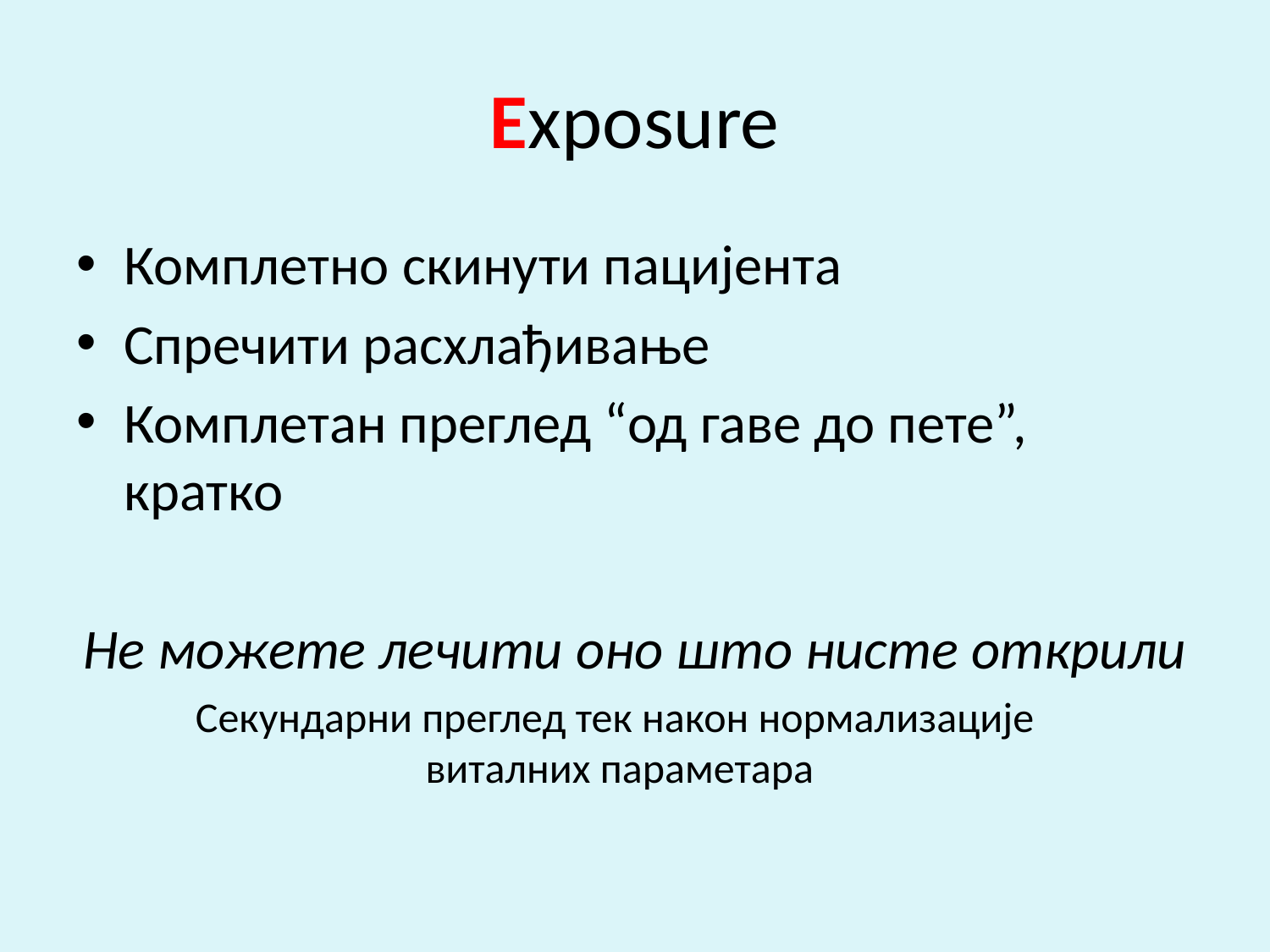

# Exposure
Комплетно скинути пацијента
Спречити расхлађивање
Комплетан преглед “од гаве до пете”, кратко

Не можете лечити оно што нисте открили

Секундарни преглед тек након нормализације
виталних параметара